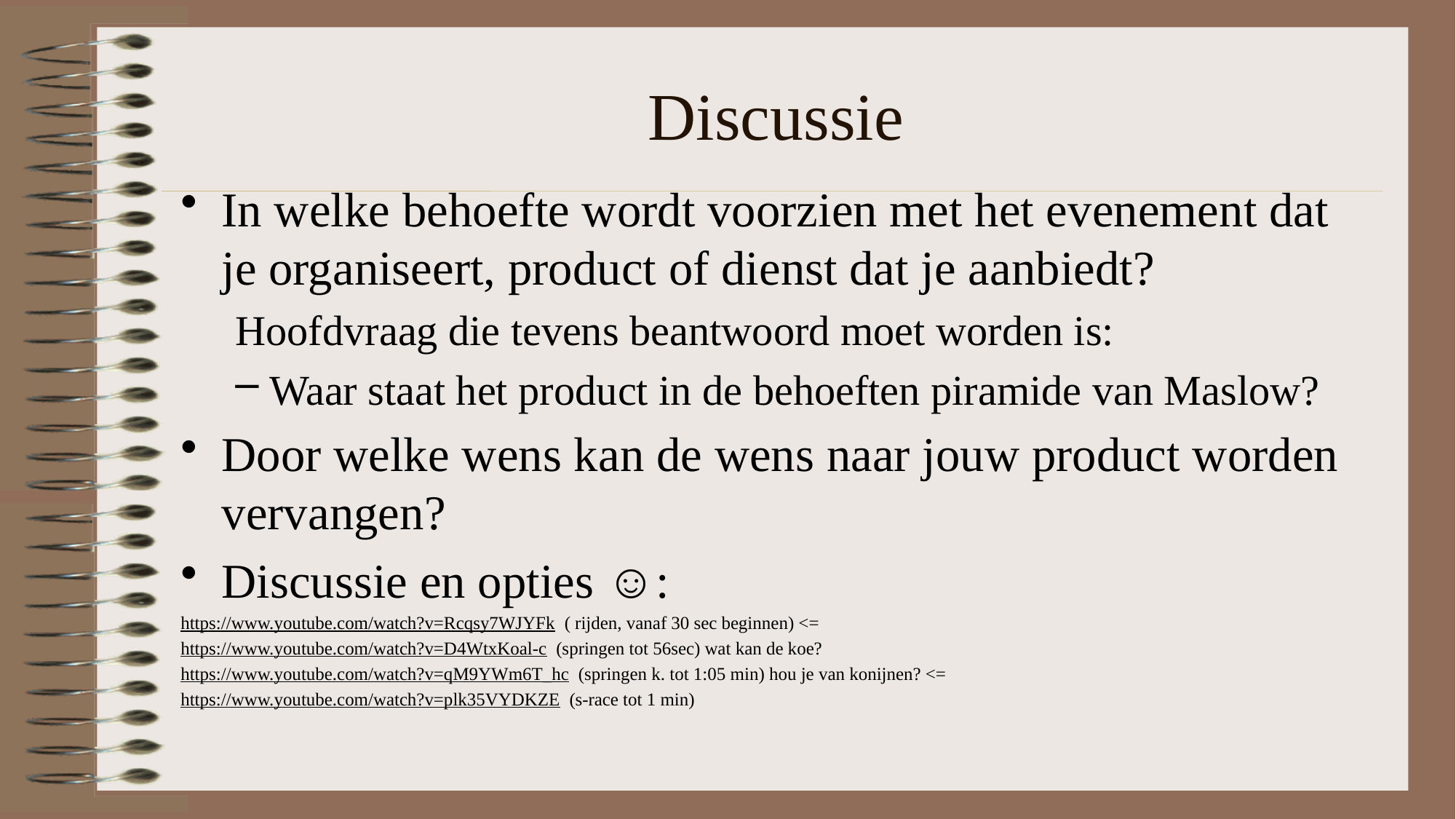

# Discussie
In welke behoefte wordt voorzien met het evenement dat je organiseert, product of dienst dat je aanbiedt?
Hoofdvraag die tevens beantwoord moet worden is:
Waar staat het product in de behoeften piramide van Maslow?
Door welke wens kan de wens naar jouw product worden vervangen?
Discussie en opties ☺:
https://www.youtube.com/watch?v=Rcqsy7WJYFk  ( rijden, vanaf 30 sec beginnen) <=
https://www.youtube.com/watch?v=D4WtxKoal-c  (springen tot 56sec) wat kan de koe?
https://www.youtube.com/watch?v=qM9YWm6T_hc  (springen k. tot 1:05 min) hou je van konijnen? <=
https://www.youtube.com/watch?v=plk35VYDKZE  (s-race tot 1 min)